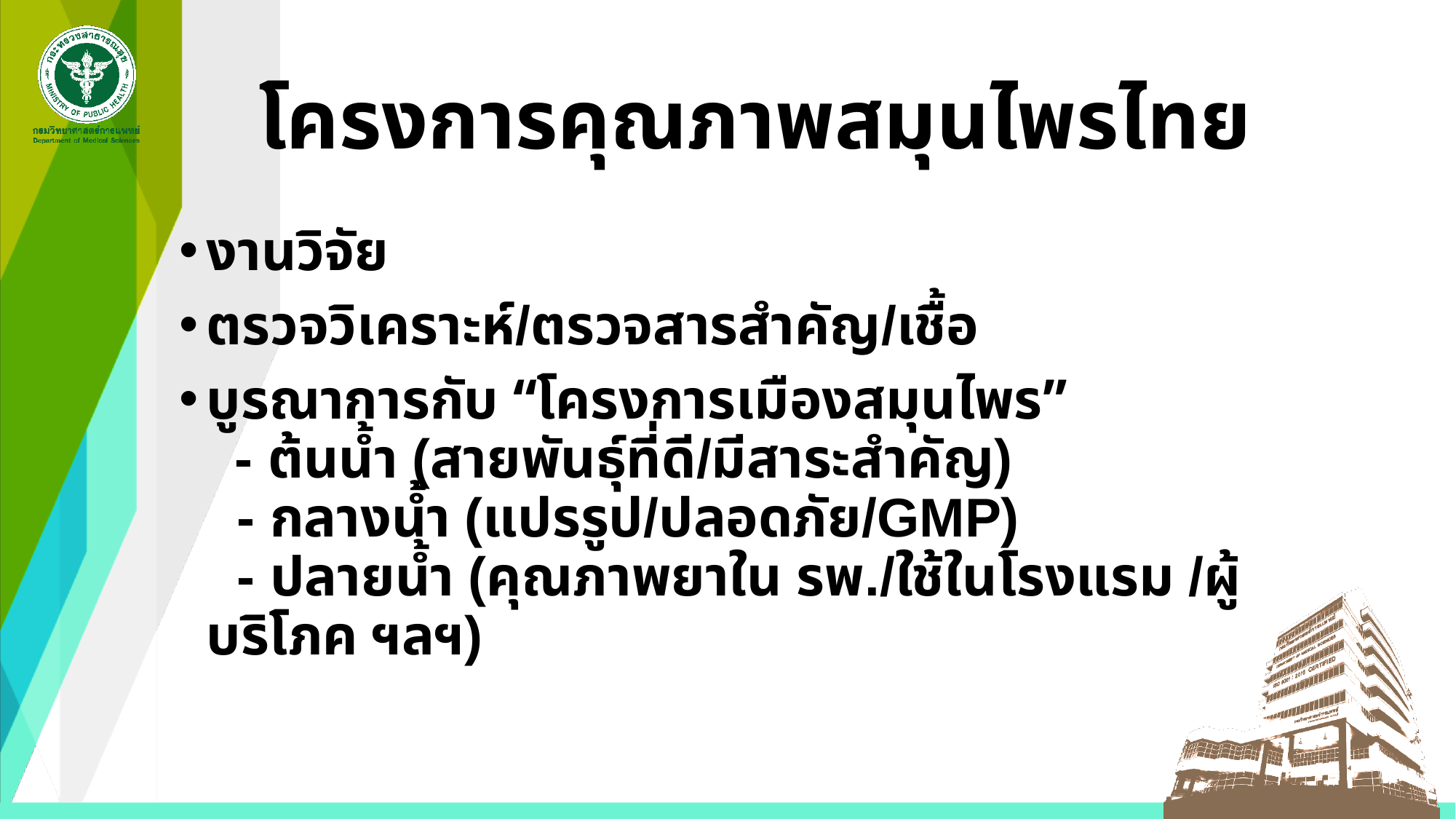

# โครงการคุณภาพสมุนไพรไทย
งานวิจัย
ตรวจวิเคราะห์/ตรวจสารสำคัญ/เชื้อ
บูรณาการกับ “โครงการเมืองสมุนไพร”
  - ต้นน้ำ (สายพันธุ์ที่ดี/มีสาระสำคัญ)
  - กลางน้ำ (แปรรูป/ปลอดภัย/GMP)
  - ปลายน้ำ (คุณภาพยาใน รพ./ใช้ในโรงแรม /ผู้บริโภค ฯลฯ)